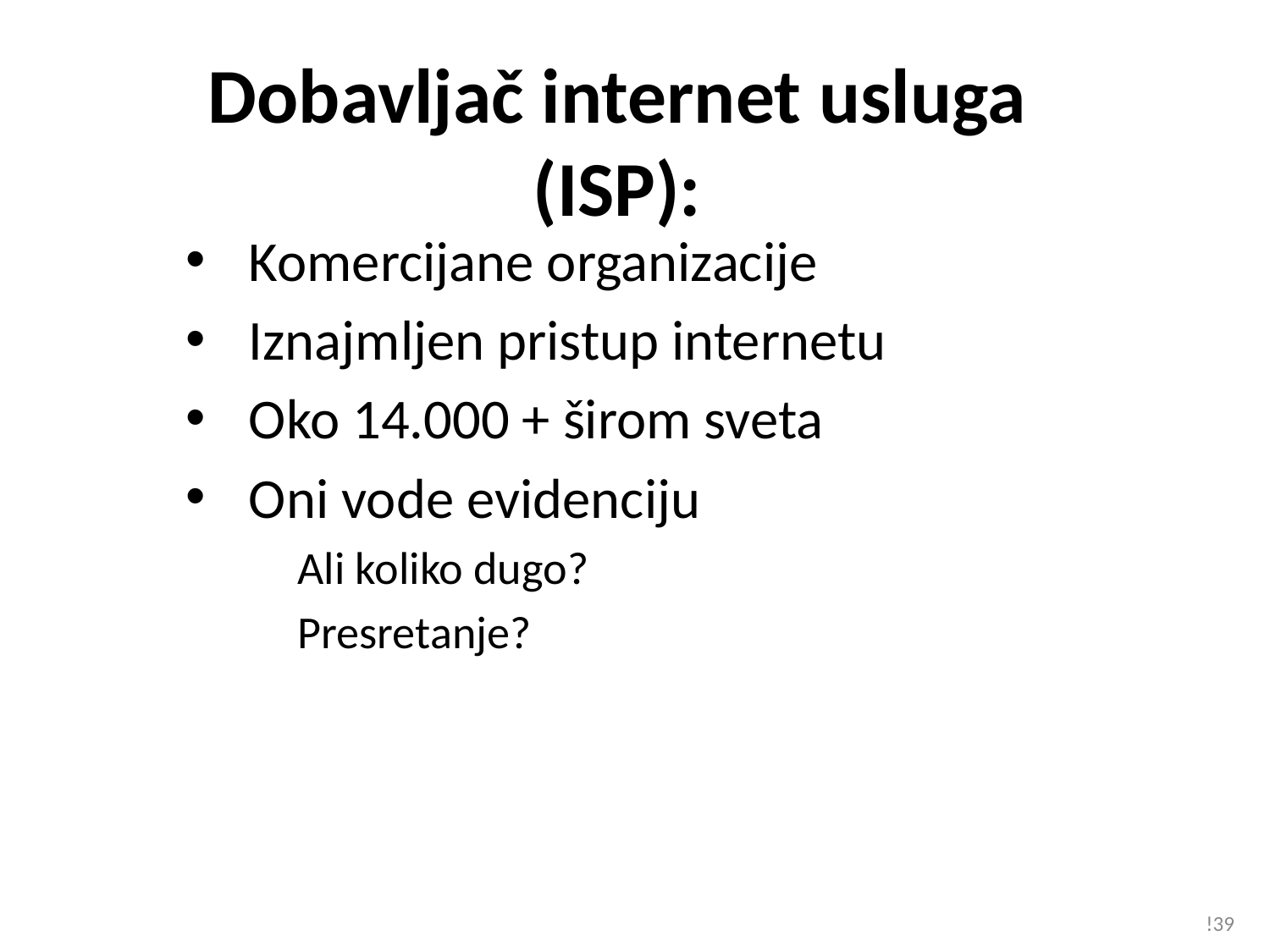

# Dobavljač internet usluga (ISP):
Komercijane organizacije
Iznajmljen pristup internetu
Oko 14.000 + širom sveta
Oni vode evidenciju
Ali koliko dugo?
Presretanje?
!39